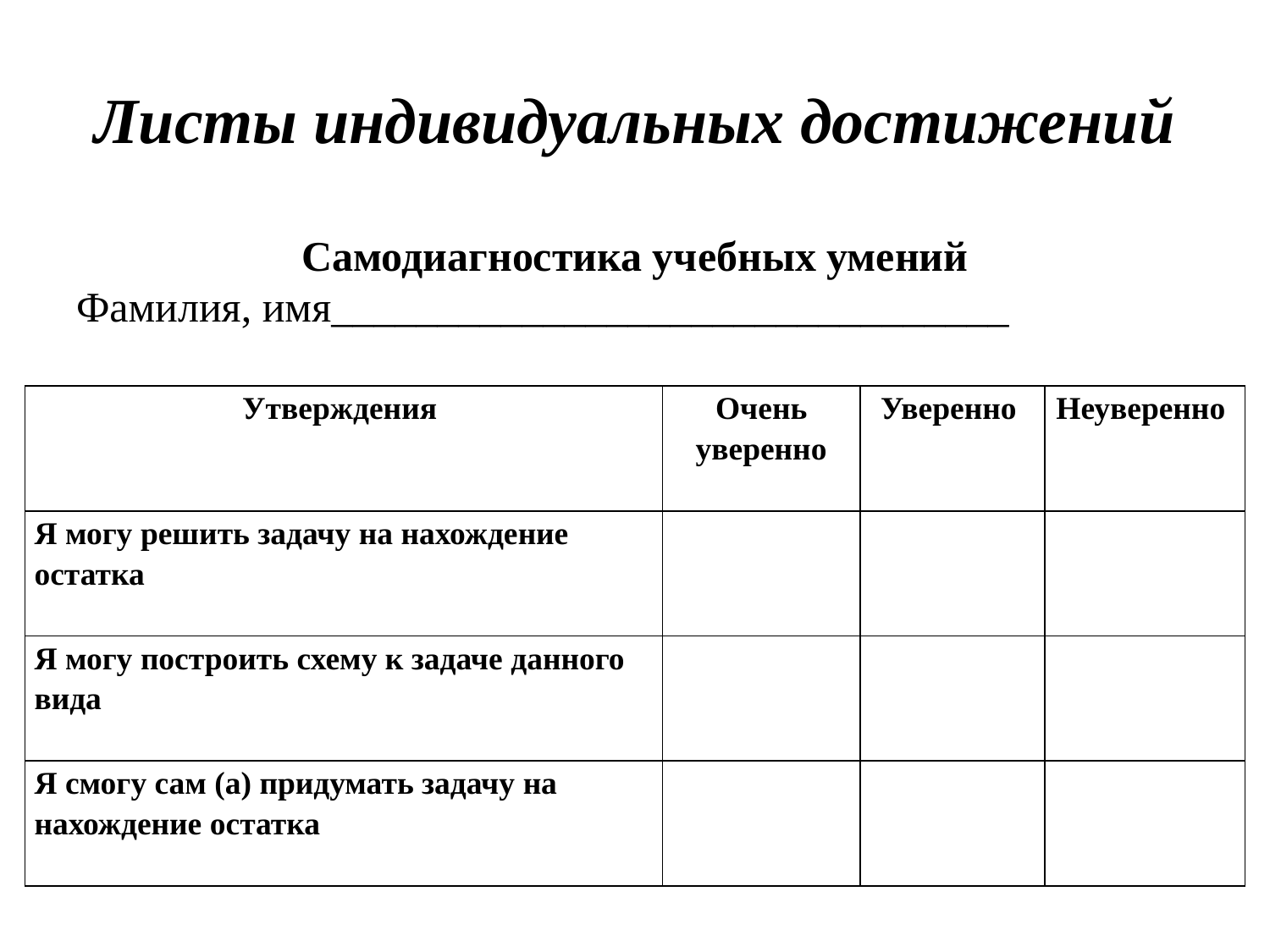

# Листы индивидуальных достижений
Самодиагностика учебных умений
Фамилия, имя________________________________

| Утверждения | Очень уверенно | Уверенно | Неуверенно |
| --- | --- | --- | --- |
| Я могу решить задачу на нахождение остатка |  |  |  |
| Я могу построить схему к задаче данного вида |  |  |  |
| Я смогу сам (а) придумать задачу на нахождение остатка |  |  |  |